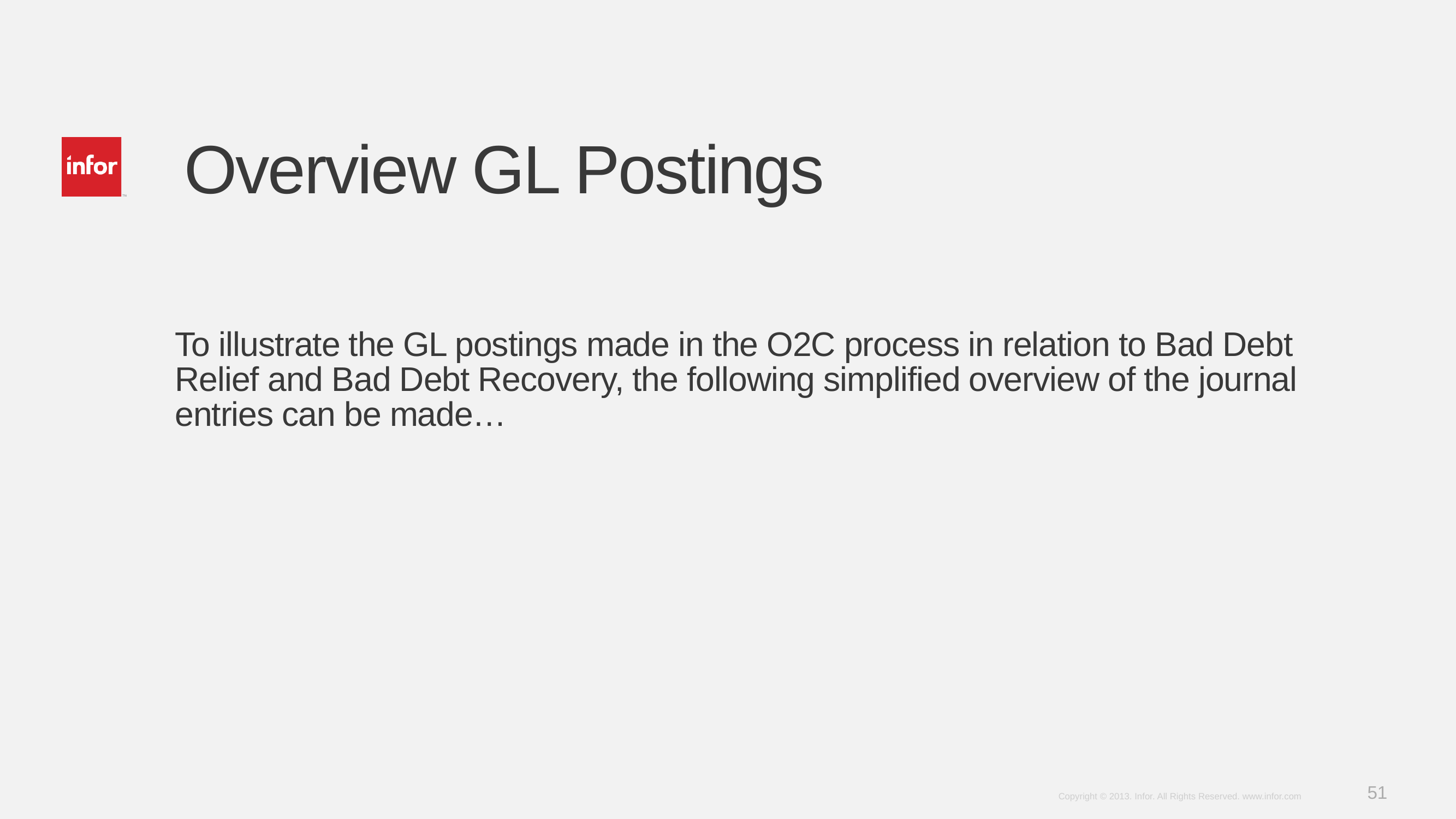

# Overview GL Postings

To illustrate the GL postings made in the O2C process in relation to Bad Debt Relief and Bad Debt Recovery, the following simplified overview of the journal entries can be made…